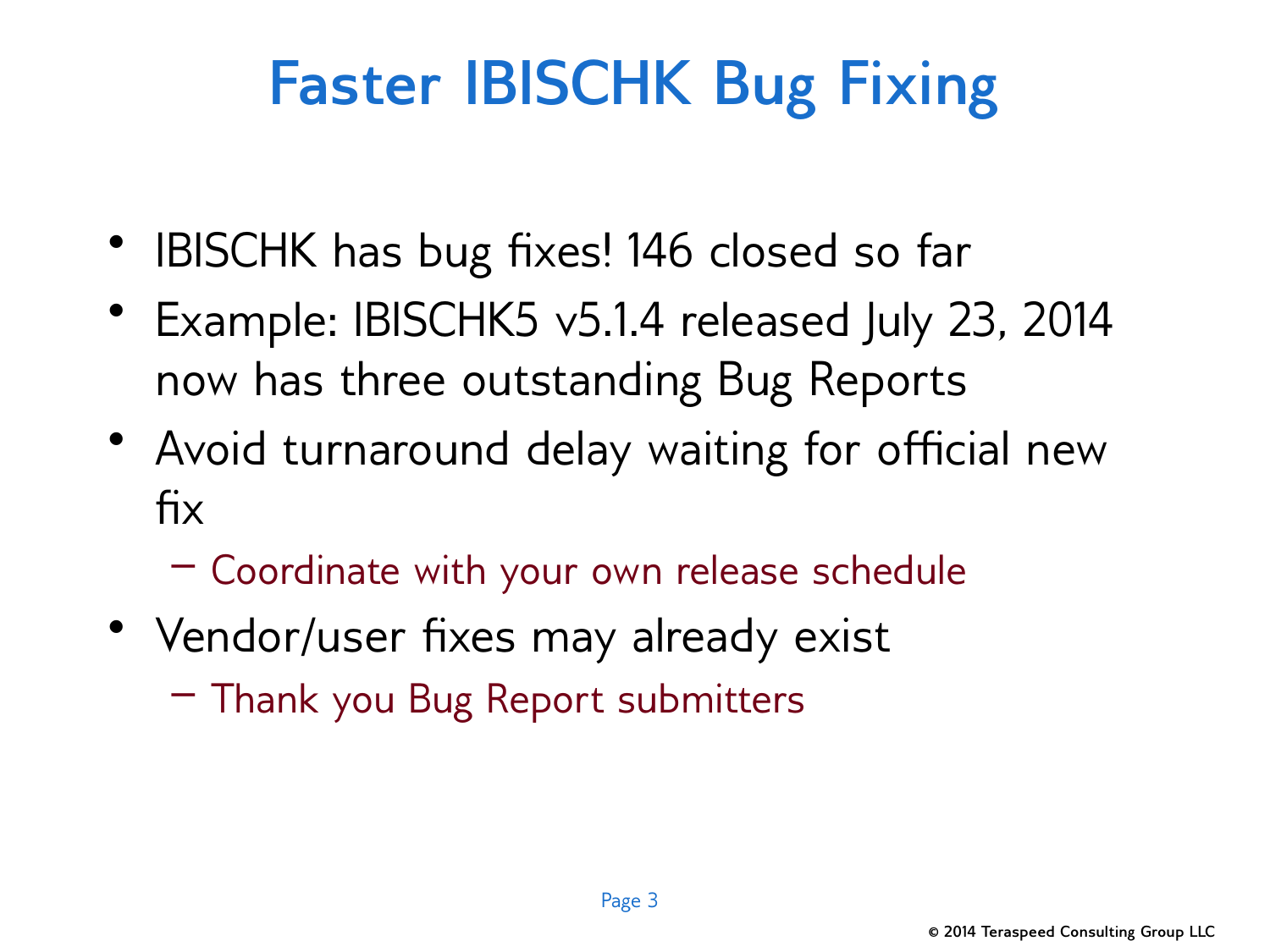

# Faster IBISCHK Bug Fixing
IBISCHK has bug fixes! 146 closed so far
Example: IBISCHK5 v5.1.4 released July 23, 2014 now has three outstanding Bug Reports
Avoid turnaround delay waiting for official new fix
Coordinate with your own release schedule
Vendor/user fixes may already exist
Thank you Bug Report submitters